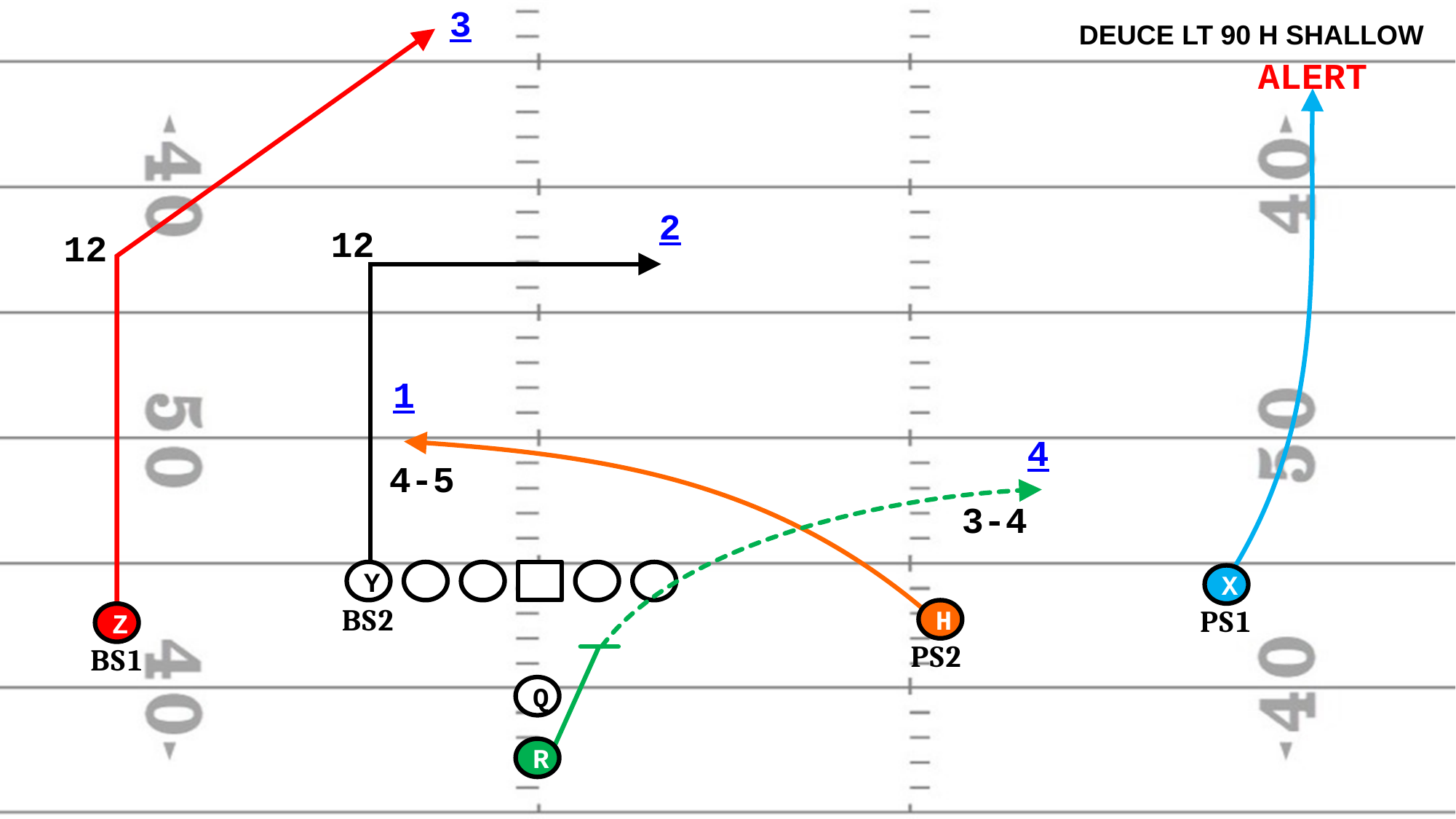

3
DEUCE LT 90 H SHALLOW

ALERT

2
12
12

1
4

4-5

3-4
Y

X
BS2
PS1
H
Z
PS2
BS1
Q
R